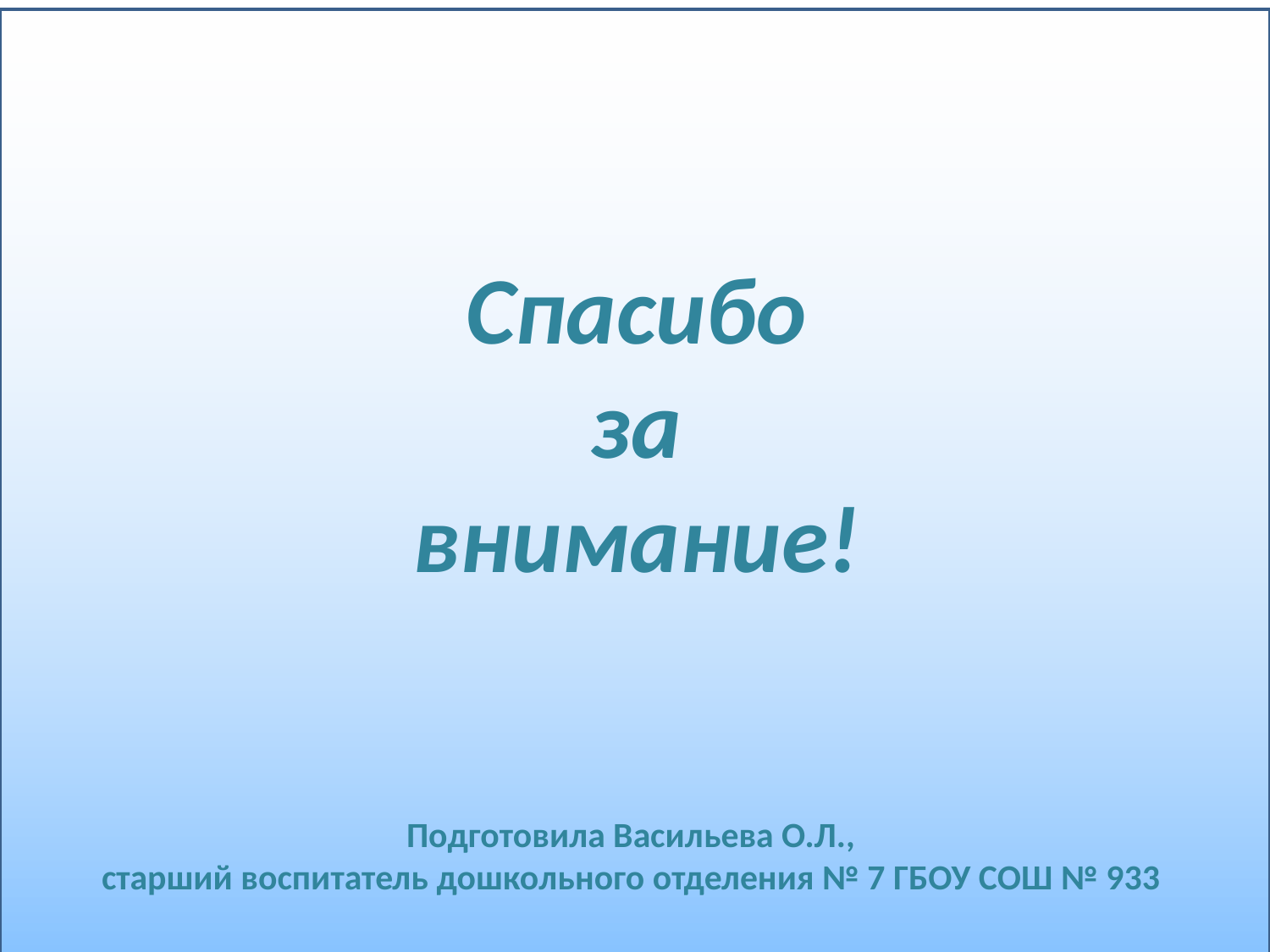

# Спасибо за внимание!
Подготовила Васильева О.Л.,
старший воспитатель дошкольного отделения № 7 ГБОУ СОШ № 933